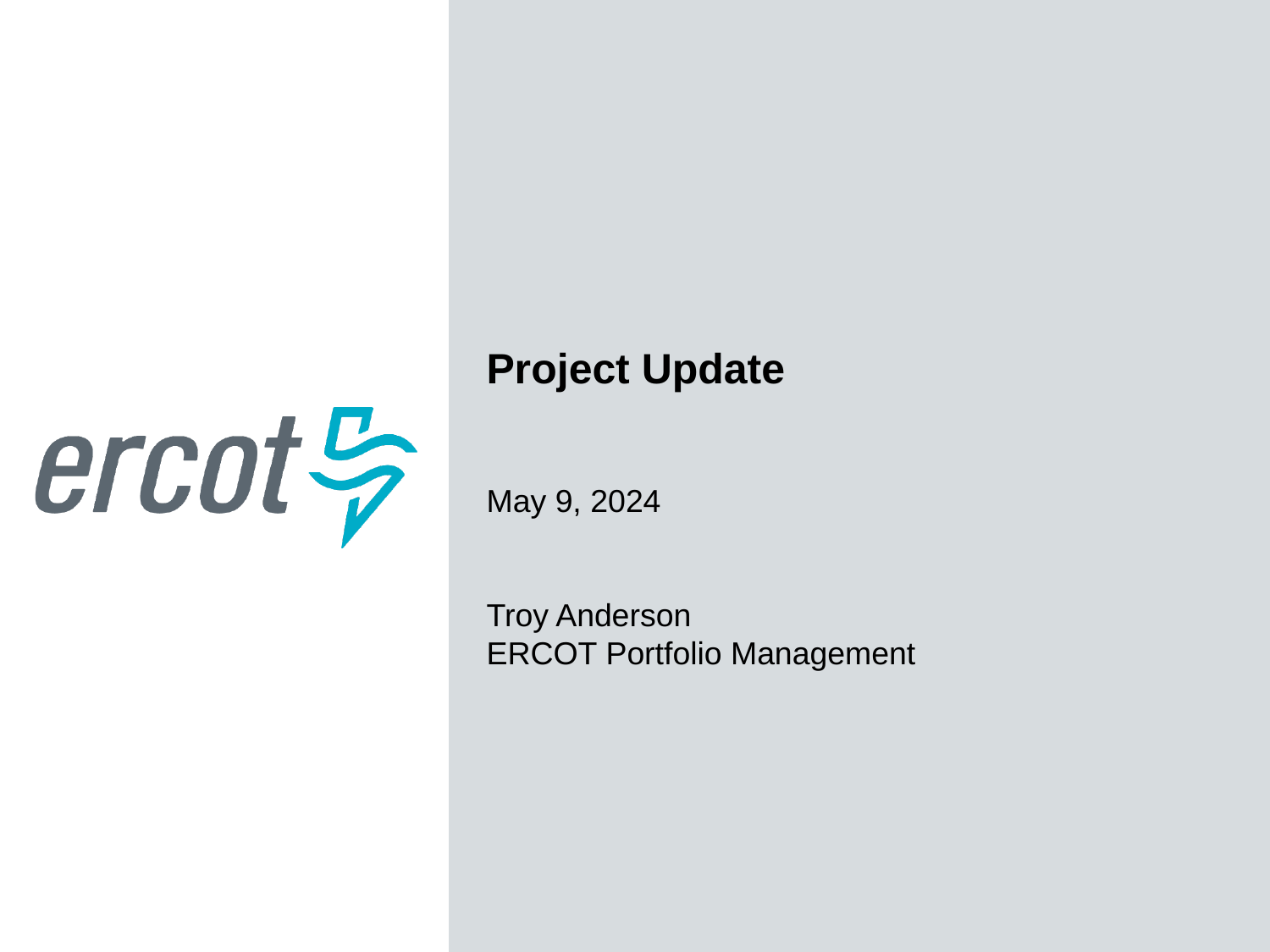

Project Update

May 9, 2024

Troy Anderson
ERCOT Portfolio Management